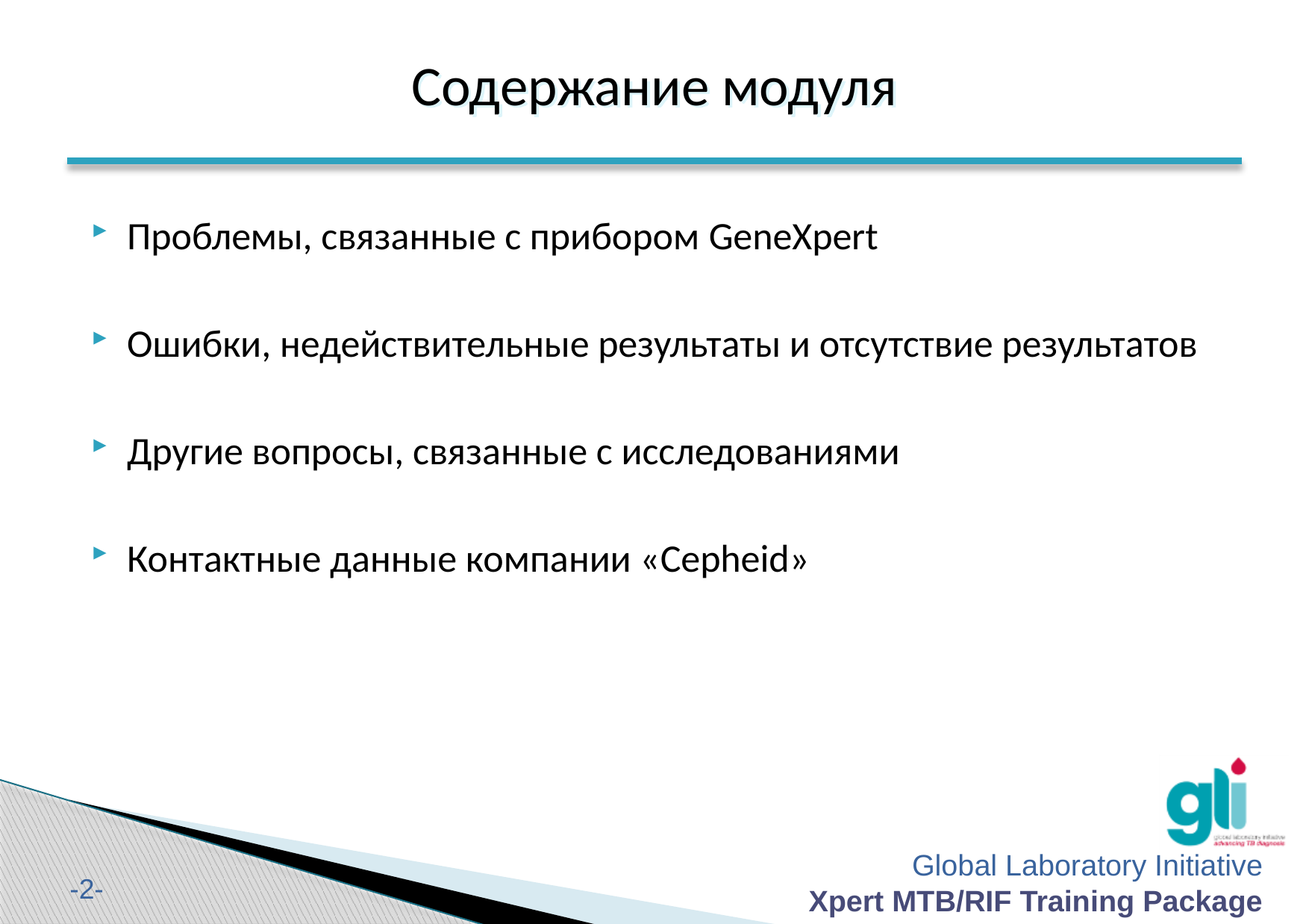

Содержание модуля
#
Проблемы, связанные с прибором GeneXpert

Ошибки, недействительные результаты и отсутствие результатов

Другие вопросы, связанные с исследованиями

Контактные данные компании «Cepheid»